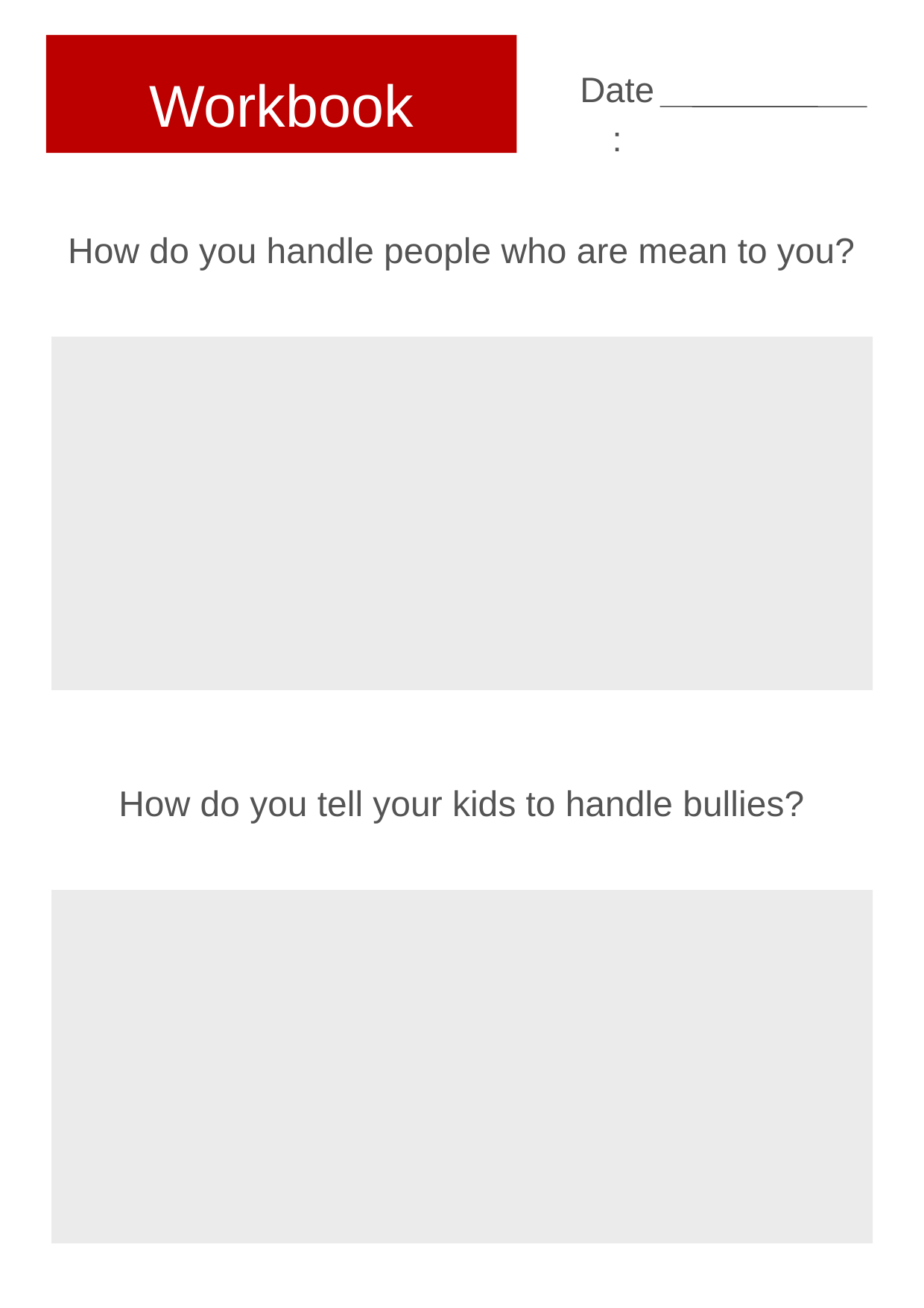

Workbook
Date:

How do you handle people who are mean to you?

How do you tell your kids to handle bullies?